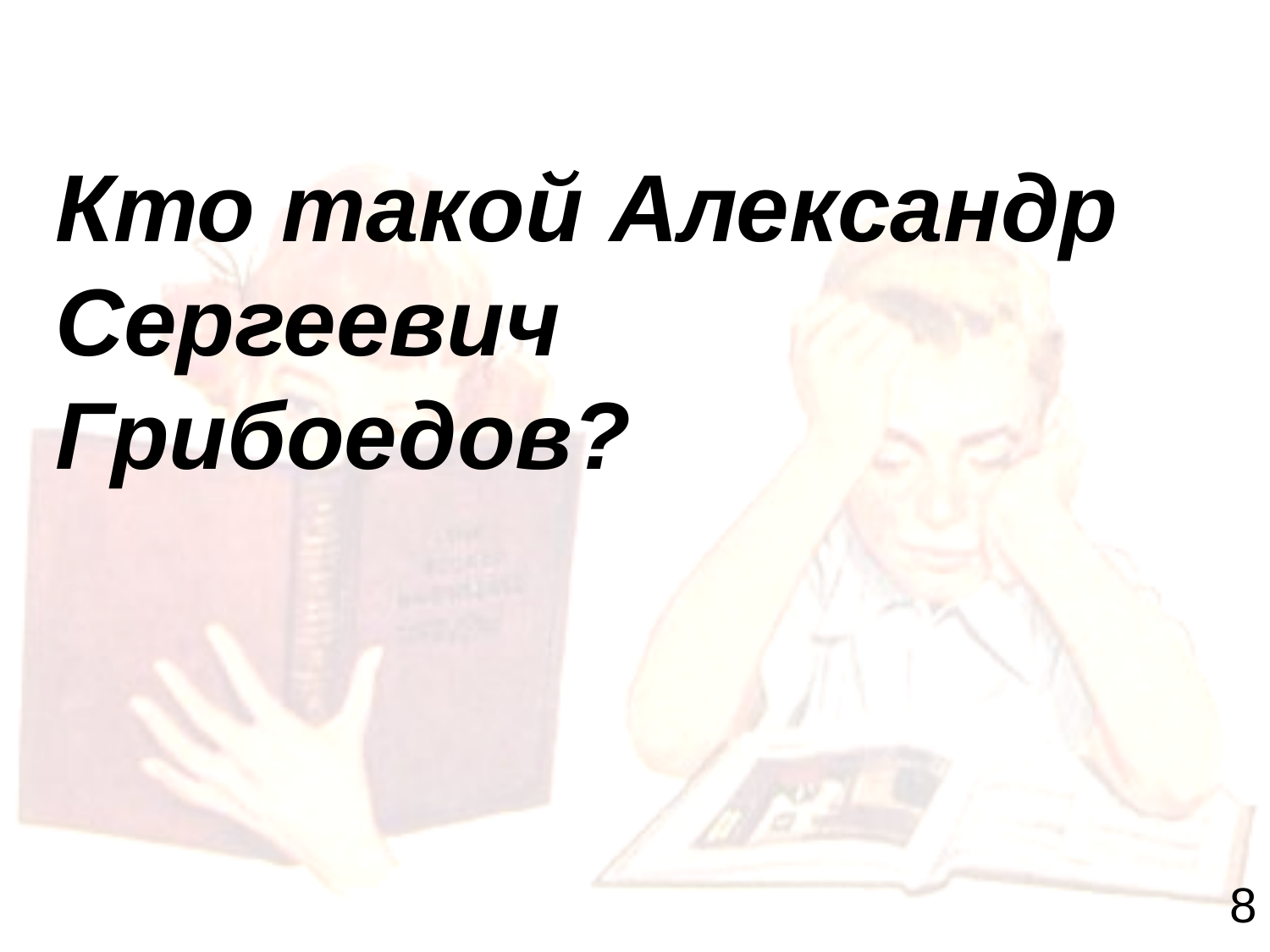

# Кто такой Александр Сергеевич Грибоедов?

8